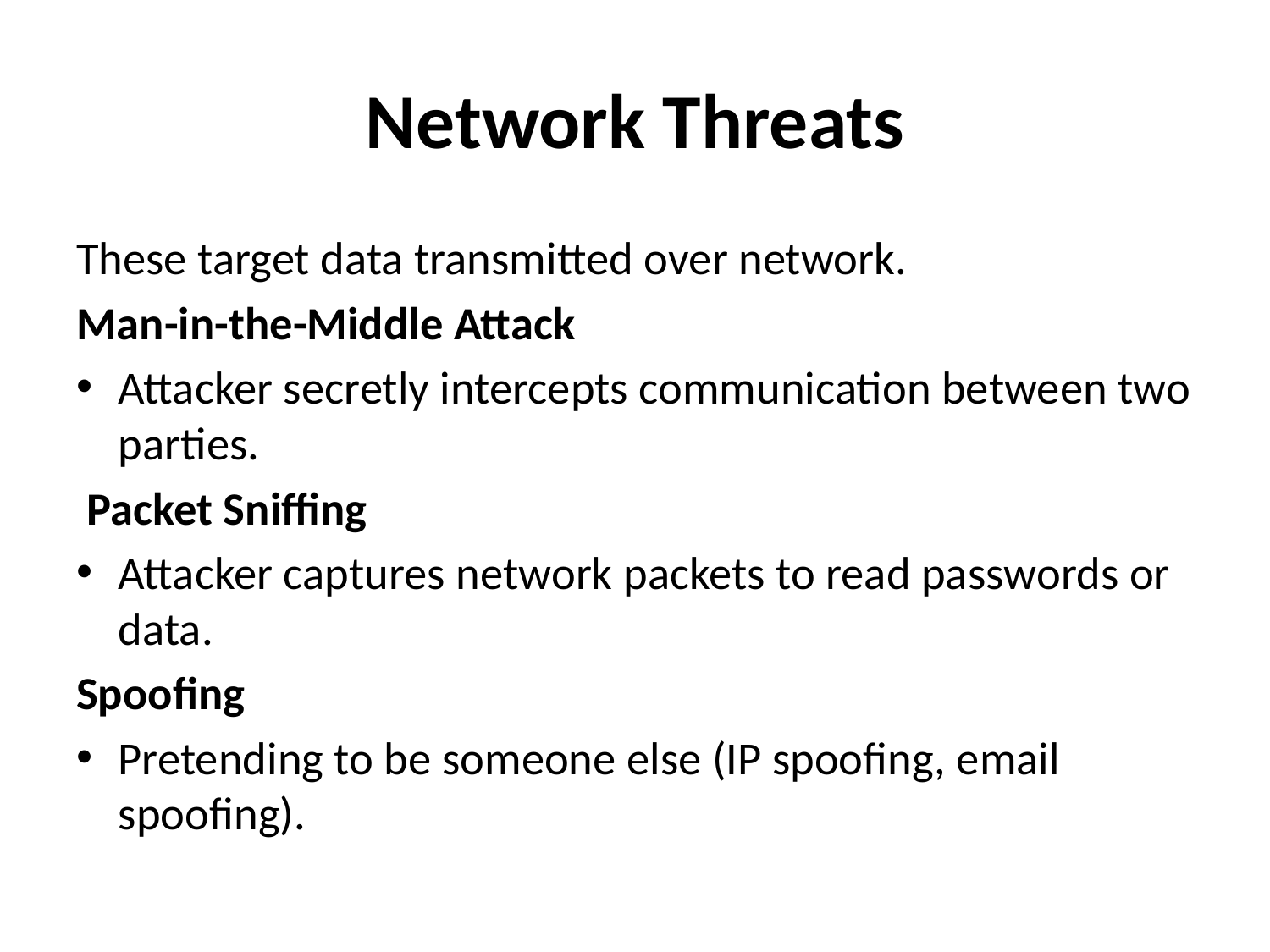

# Network Threats
These target data transmitted over network.
Man-in-the-Middle Attack
Attacker secretly intercepts communication between two parties.
 Packet Sniffing
Attacker captures network packets to read passwords or data.
Spoofing
Pretending to be someone else (IP spoofing, email spoofing).